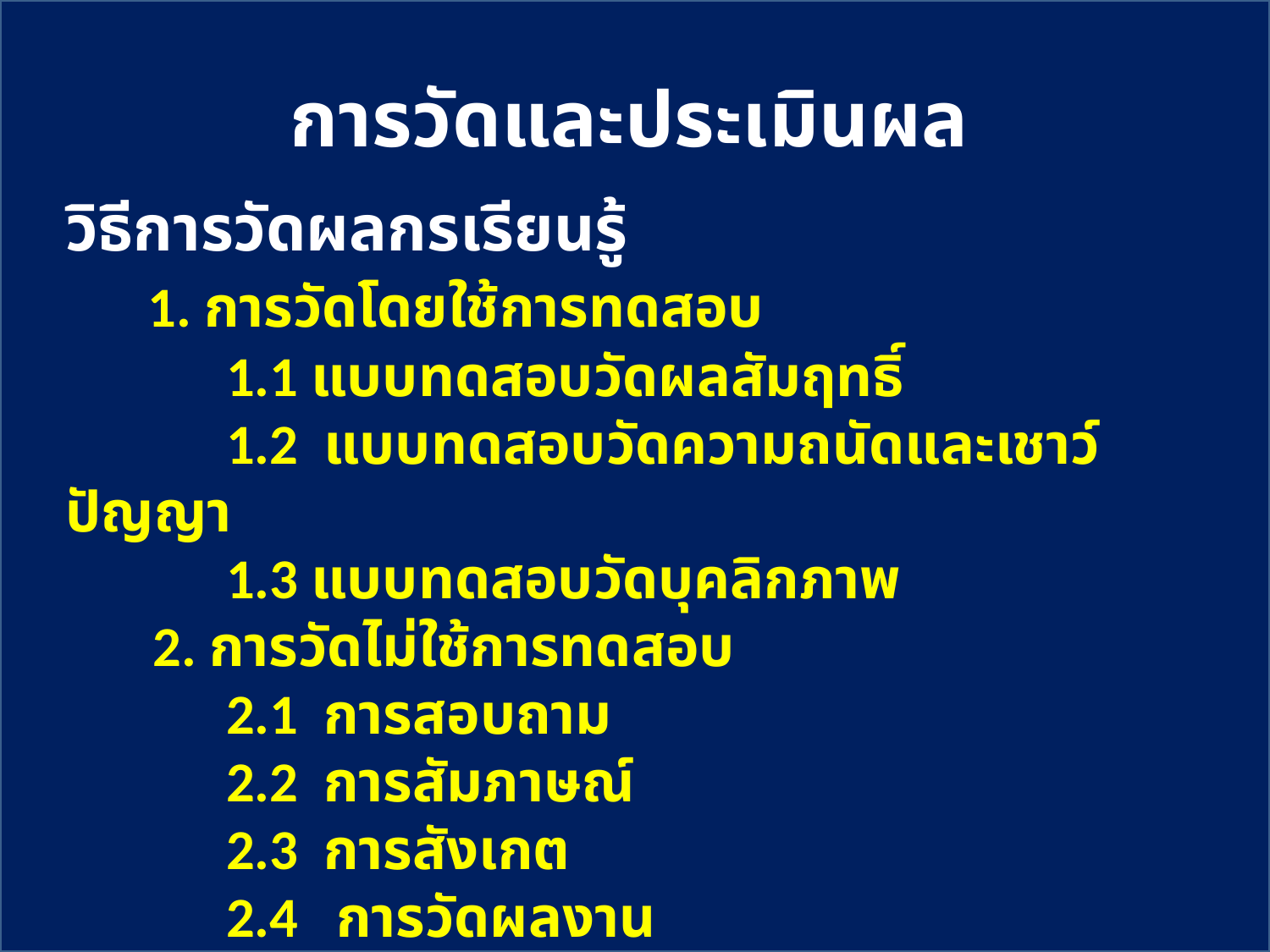

การวัดและประเมินผล
วิธีการวัดผลกรเรียนรู้
     1. การวัดโดยใช้การทดสอบ
           1.1 แบบทดสอบวัดผลสัมฤทธิ์
           1.2  แบบทดสอบวัดความถนัดและเชาว์ปัญญา
           1.3 แบบทดสอบวัดบุคลิกภาพ
      2. การวัดไม่ใช้การทดสอบ
           2.1  การสอบถาม
           2.2  การสัมภาษณ์
           2.3  การสังเกต
           2.4   การวัดผลงาน